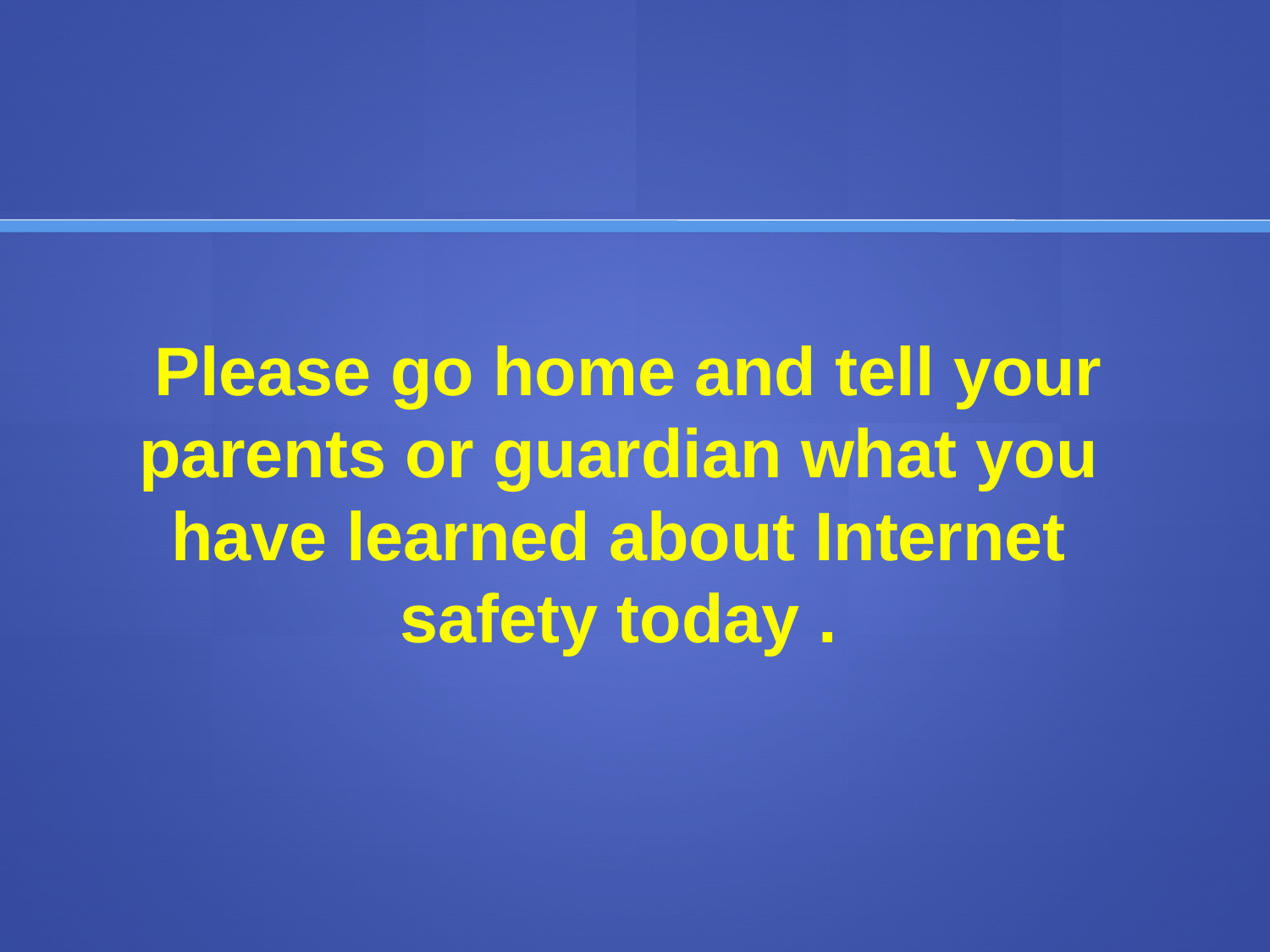

# Please go home and tell your parents or guardian what you have learned about Internet safety today .